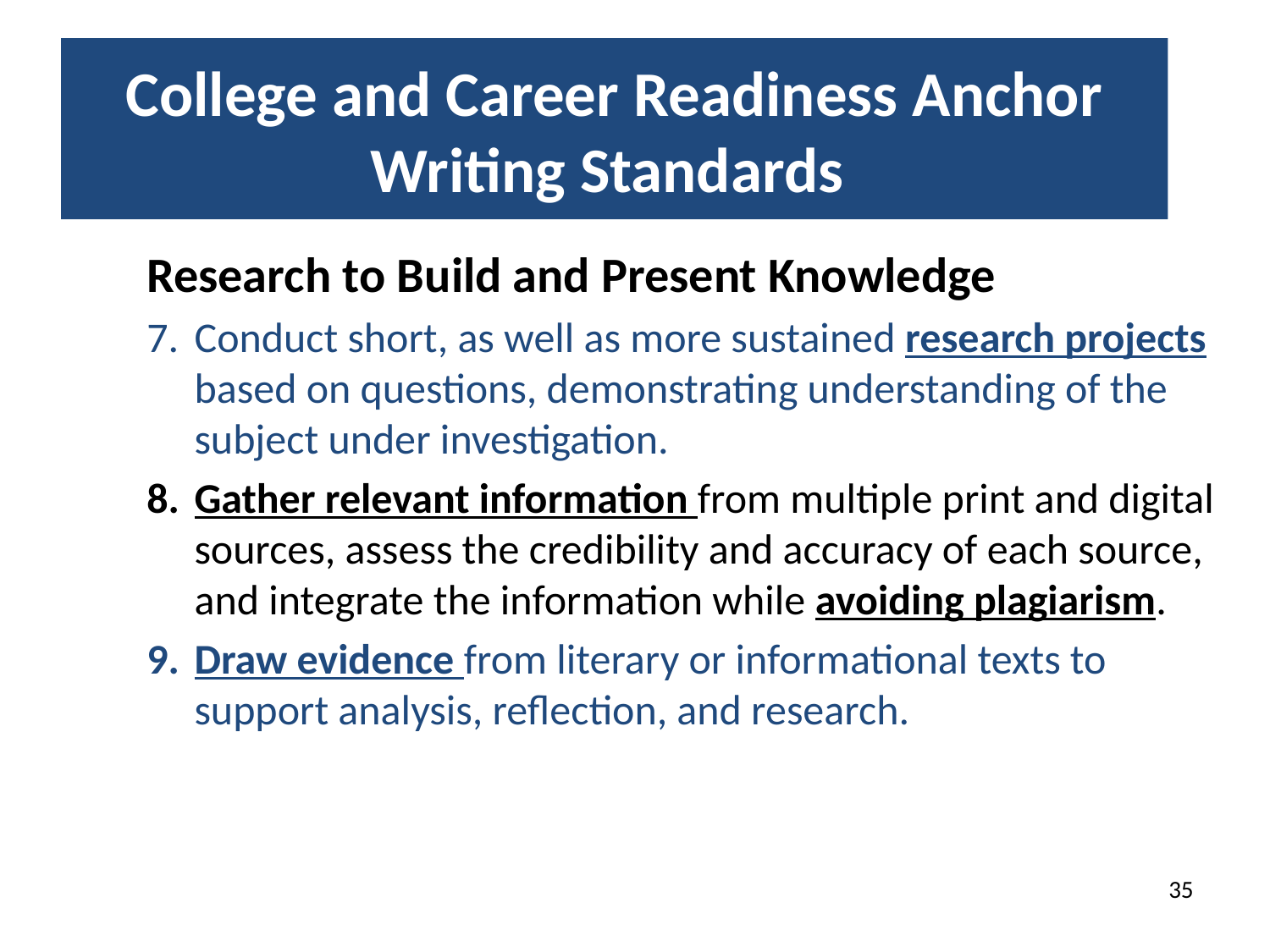

College and Career Readiness Anchor Writing Standards

Research to Build and Present Knowledge
Conduct short, as well as more sustained research projects based on questions, demonstrating understanding of the subject under investigation.
Gather relevant information from multiple print and digital sources, assess the credibility and accuracy of each source, and integrate the information while avoiding plagiarism.
Draw evidence from literary or informational texts to support analysis, reflection, and research.
35